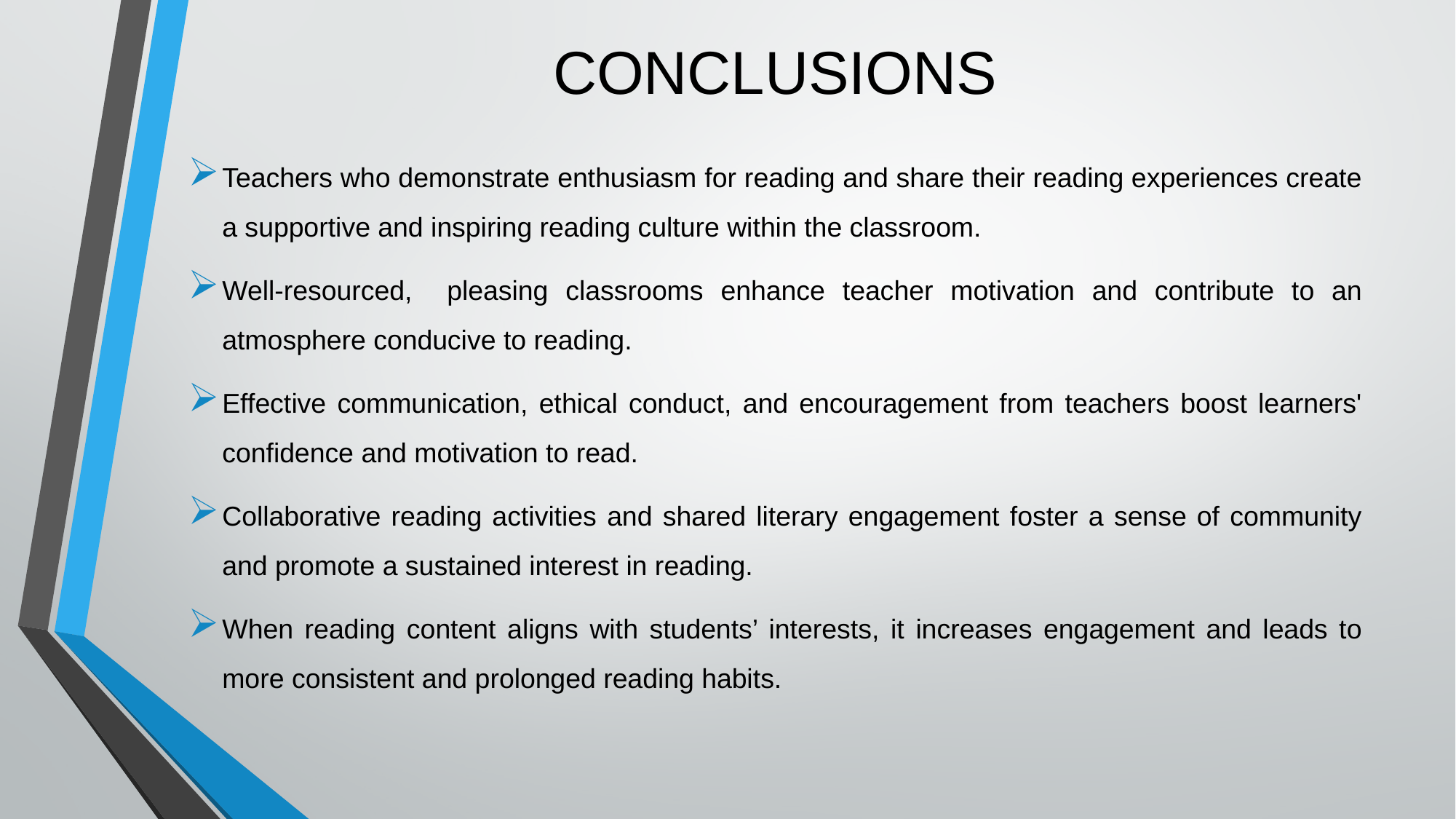

# CONCLUSIONS
Teachers who demonstrate enthusiasm for reading and share their reading experiences create a supportive and inspiring reading culture within the classroom.
Well-resourced,  pleasing classrooms enhance teacher motivation and contribute to an atmosphere conducive to reading.
Effective communication, ethical conduct, and encouragement from teachers boost learners' confidence and motivation to read.
Collaborative reading activities and shared literary engagement foster a sense of community and promote a sustained interest in reading.
When reading content aligns with students’ interests, it increases engagement and leads to more consistent and prolonged reading habits.